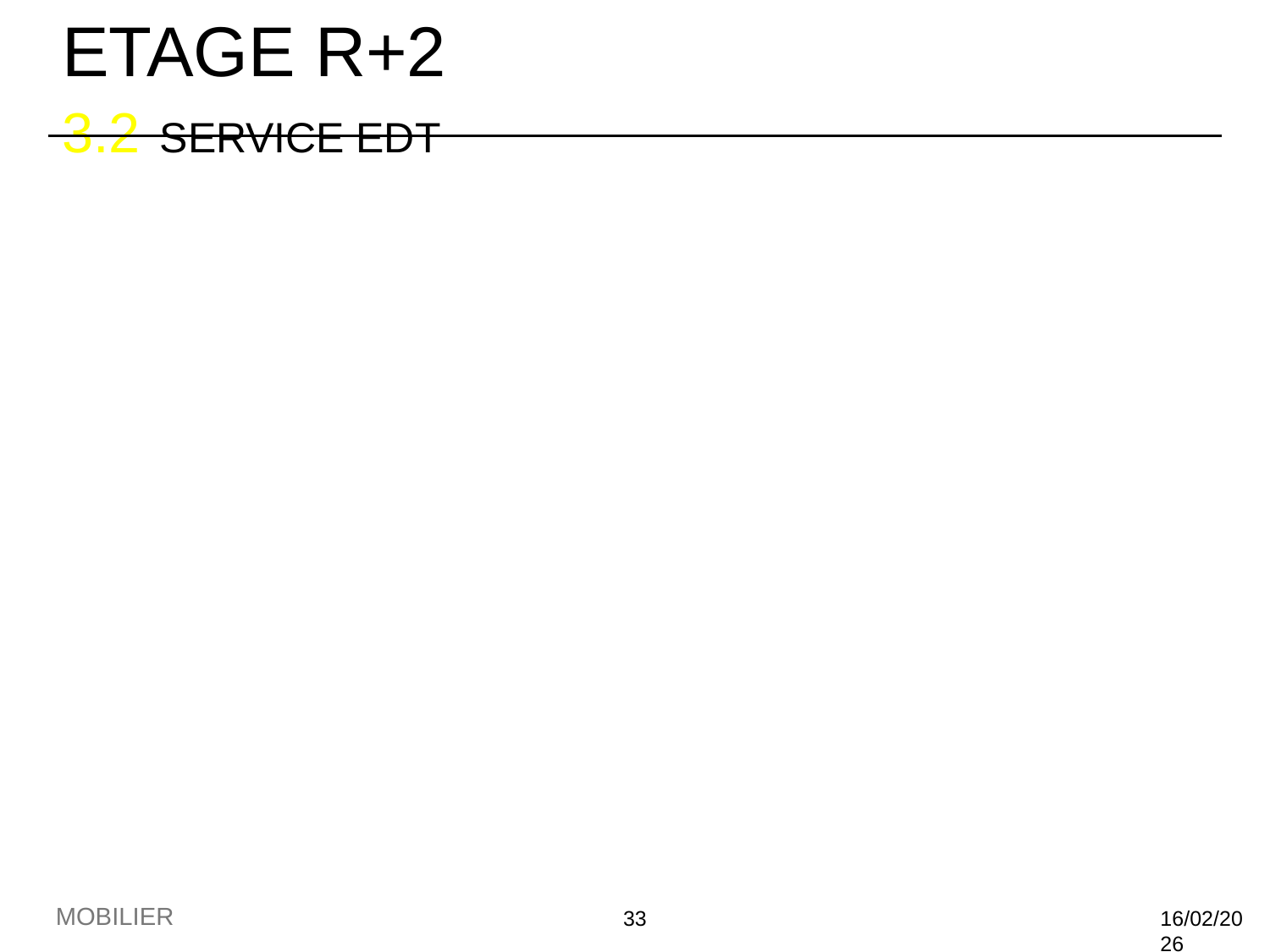

# ETAGE R+2                                   3.2 SERVICE EDT
MOBILIER